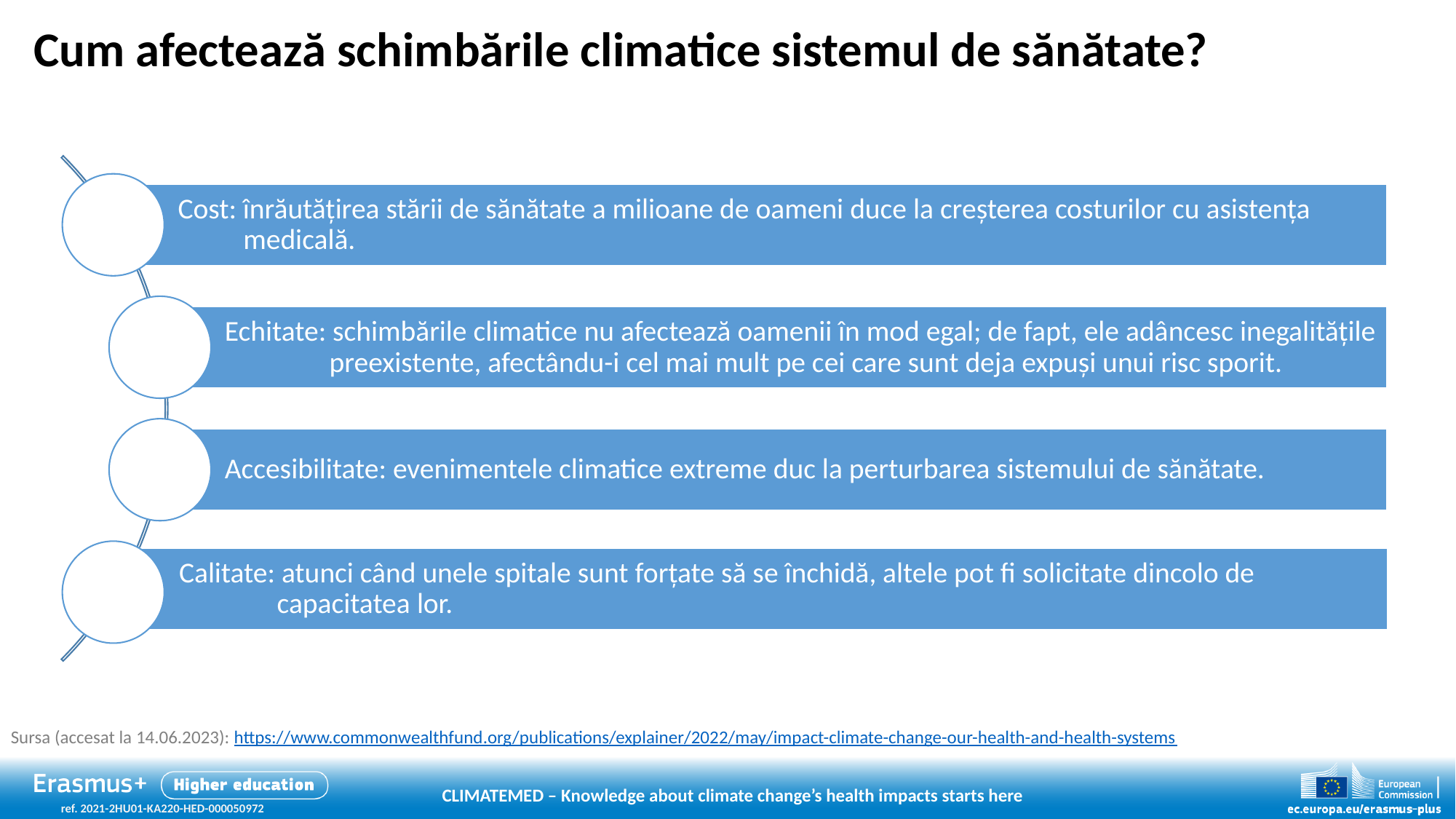

# Cum afectează schimbările climatice sistemul de sănătate?
Cost: înrăutățirea stării de sănătate a milioane de oameni duce la creșterea costurilor cu asistența
          medicală.
Echitate: schimbările climatice nu afectează oamenii în mod egal; de fapt, ele adâncesc inegalitățile
                preexistente, afectându-i cel mai mult pe cei care sunt deja expuși unui risc sporit.
Accesibilitate: evenimentele climatice extreme duc la perturbarea sistemului de sănătate.
Calitate: atunci când unele spitale sunt forțate să se închidă, altele pot fi solicitate dincolo de
               capacitatea lor.
Sursa (accesat la 14.06.2023): https://www.commonwealthfund.org/publications/explainer/2022/may/impact-climate-change-our-health-and-health-systems